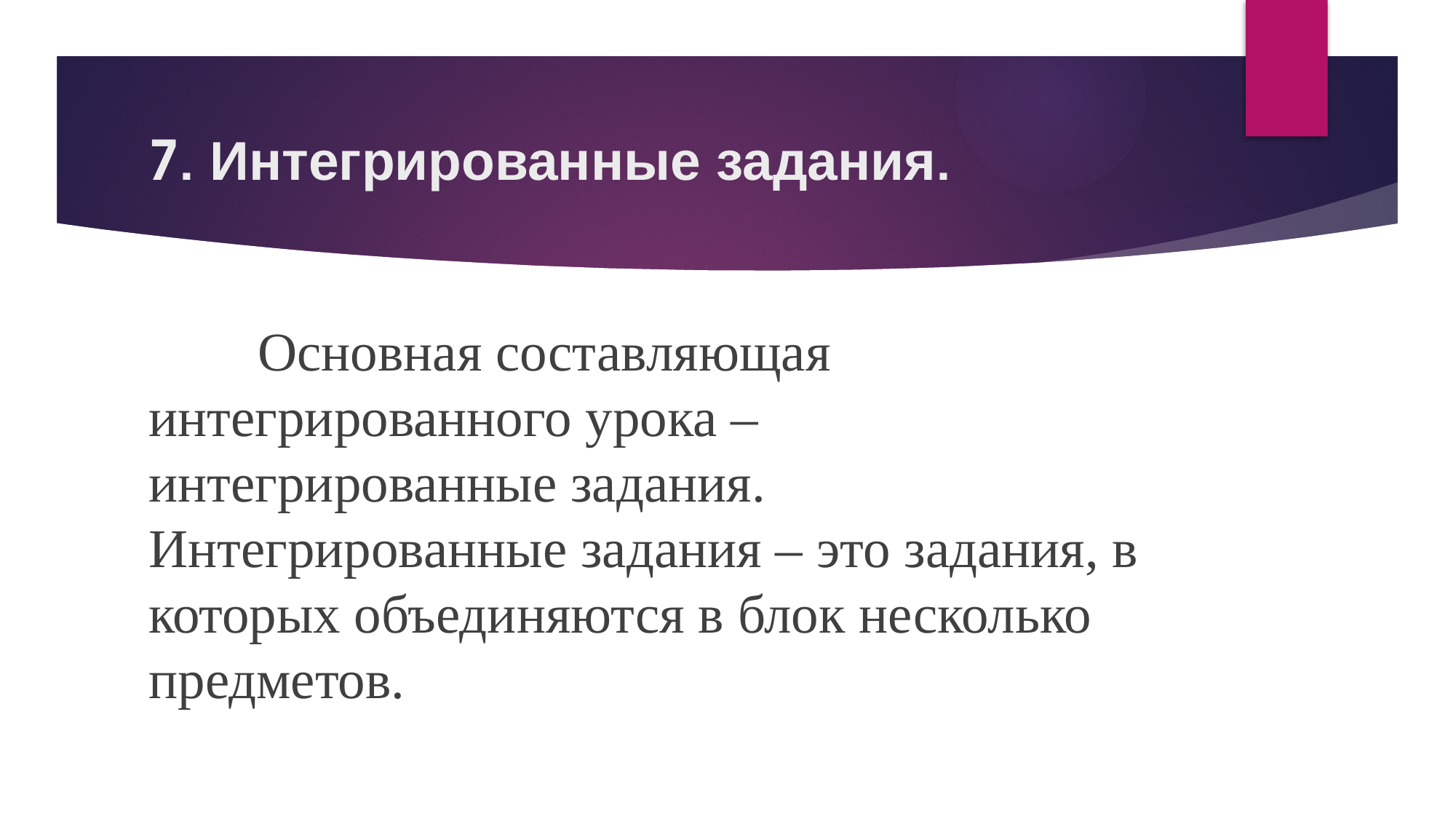

# 7. Интегрированные задания.
	Основная составляющая интегрированного урока – интегрированные задания. Интегрированные задания – это задания, в которых объединяются в блок несколько предметов.